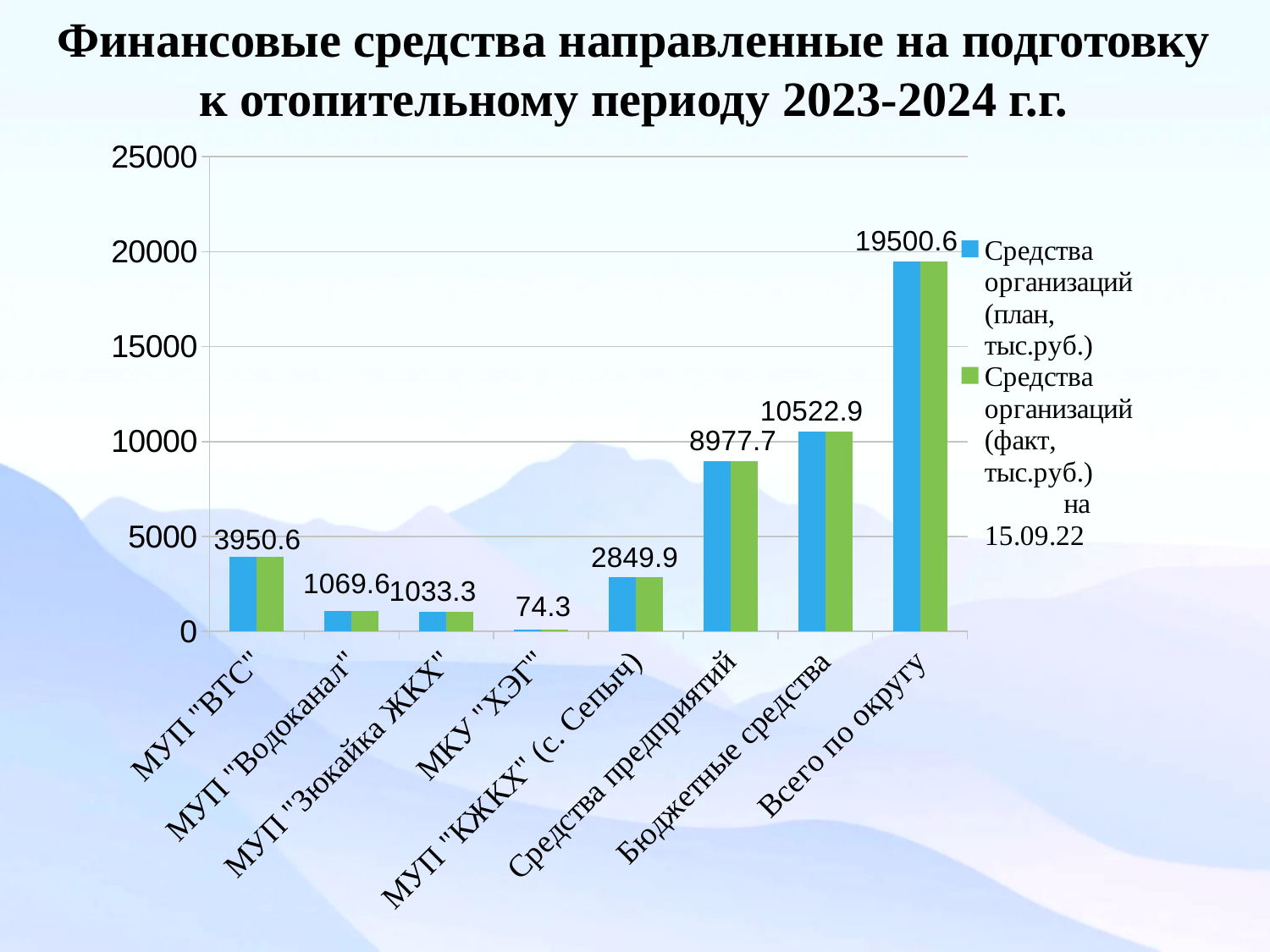

# Финансовые средства направленные на подготовку к отопительному периоду 2023-2024 г.г.

### Chart

| Category | Средства организаций (план,             тыс.руб.) | Средства организаций (факт,             тыс.руб.)                      на 15.09.22                                    |
|---|---|---|
| МУП "ВТС" | 3950.6 | 3950.6 |
| МУП "Водоканал" | 1069.6 | 1069.6 |
| МУП "Зюкайка ЖКХ" | 1033.3 | 1033.3 |
| МКУ "ХЭГ" | 74.3 | 74.3 |
| МУП "КЖКХ" (с. Сепыч) | 2849.9 | 2849.9 |
| Средства предприятий | 8977.7 | 8977.7 |
| Бюджетные средства | 10522.9 | 10522.9 |
| Всего по округу | 19500.6 | 19500.6 |

### Chart

| Category | Столбец1 |
|---|---|
| Средства теплогенерирующих организаций  | None |
| Средства бюджета Верещагинского городского округа | None |
| Внебюджетные источники | None |